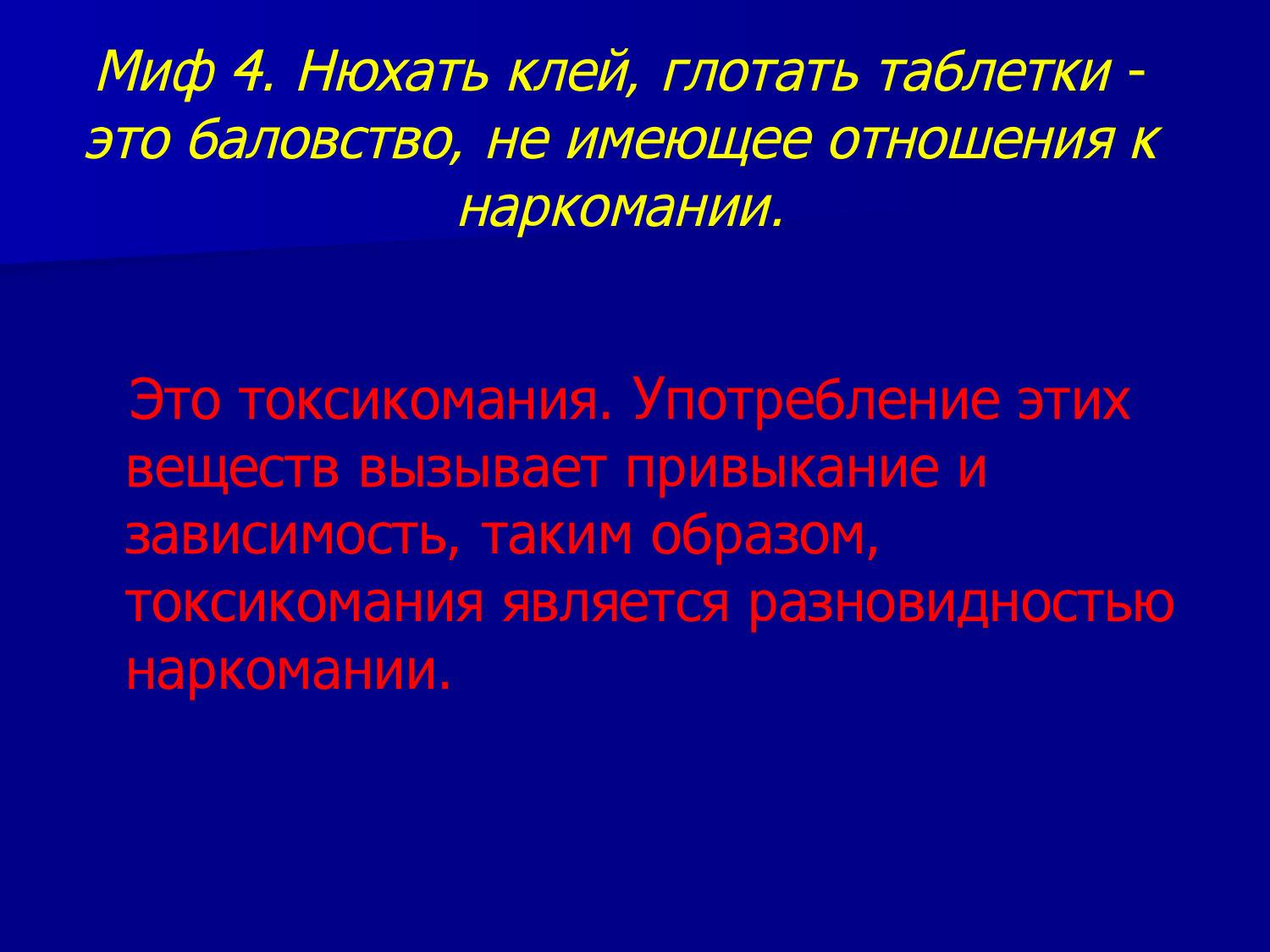

# Миф 4. Нюхать клей, глотать таблетки - это баловство, не имеющее отношения к наркомании.
   Это токсикомания. Употребление этих веществ вызывает привыкание и зависимость, таким образом, токсикомания является разновидностью наркомании.